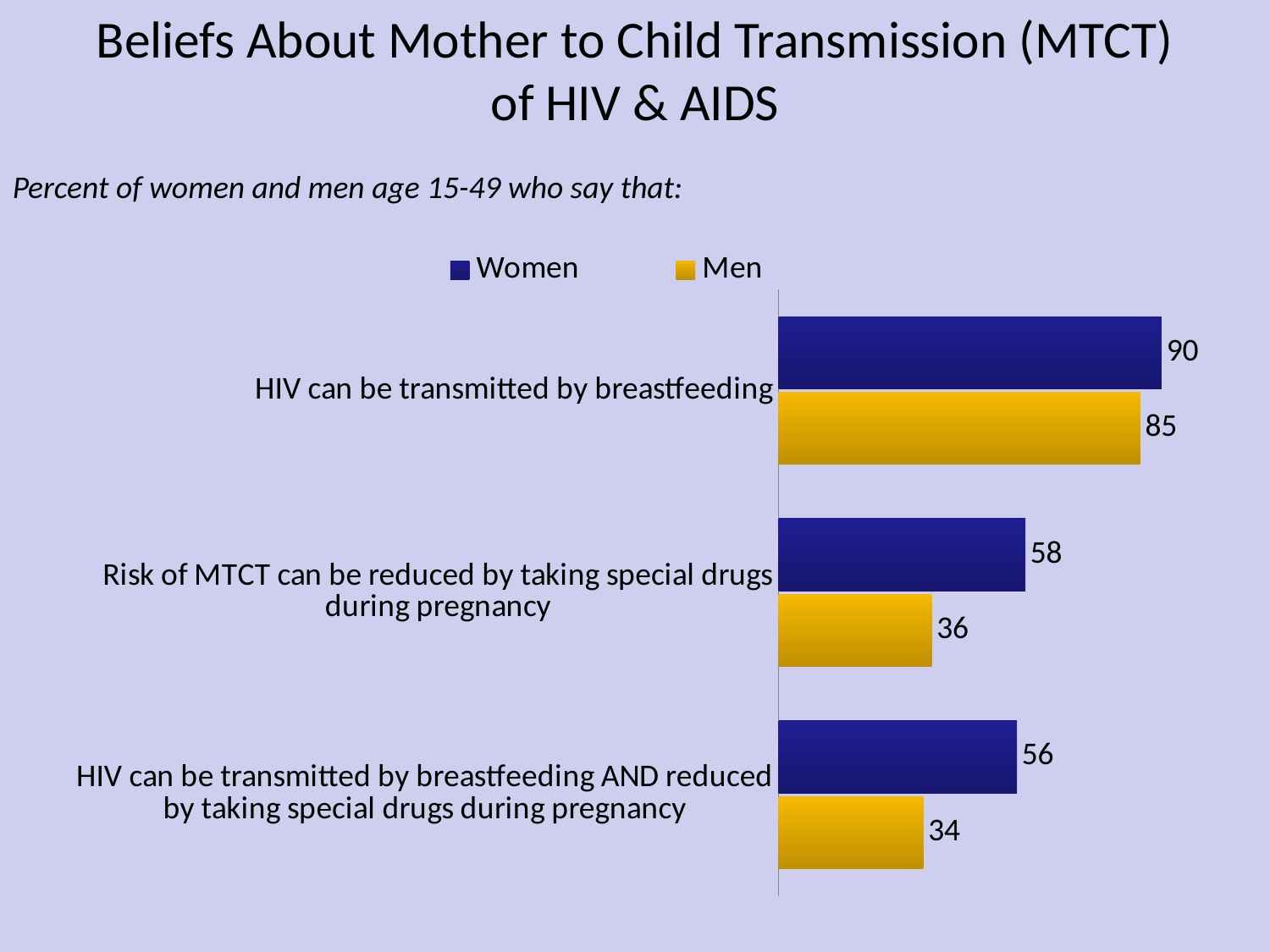

# Beliefs About Mother to Child Transmission (MTCT) of HIV & AIDS
Percent of women and men age 15-49 who say that:

### Chart

| Category | Men | Women  |
|---|---|---|
| HIV can be transmitted by breastfeeding AND reduced by taking special drugs during pregnancy | 34.0 | 56.0 |
| Risk of MTCT can be reduced by taking special drugs during pregnancy | 36.0 | 58.0 |
| HIV can be transmitted by breastfeeding | 85.0 | 90.0 |